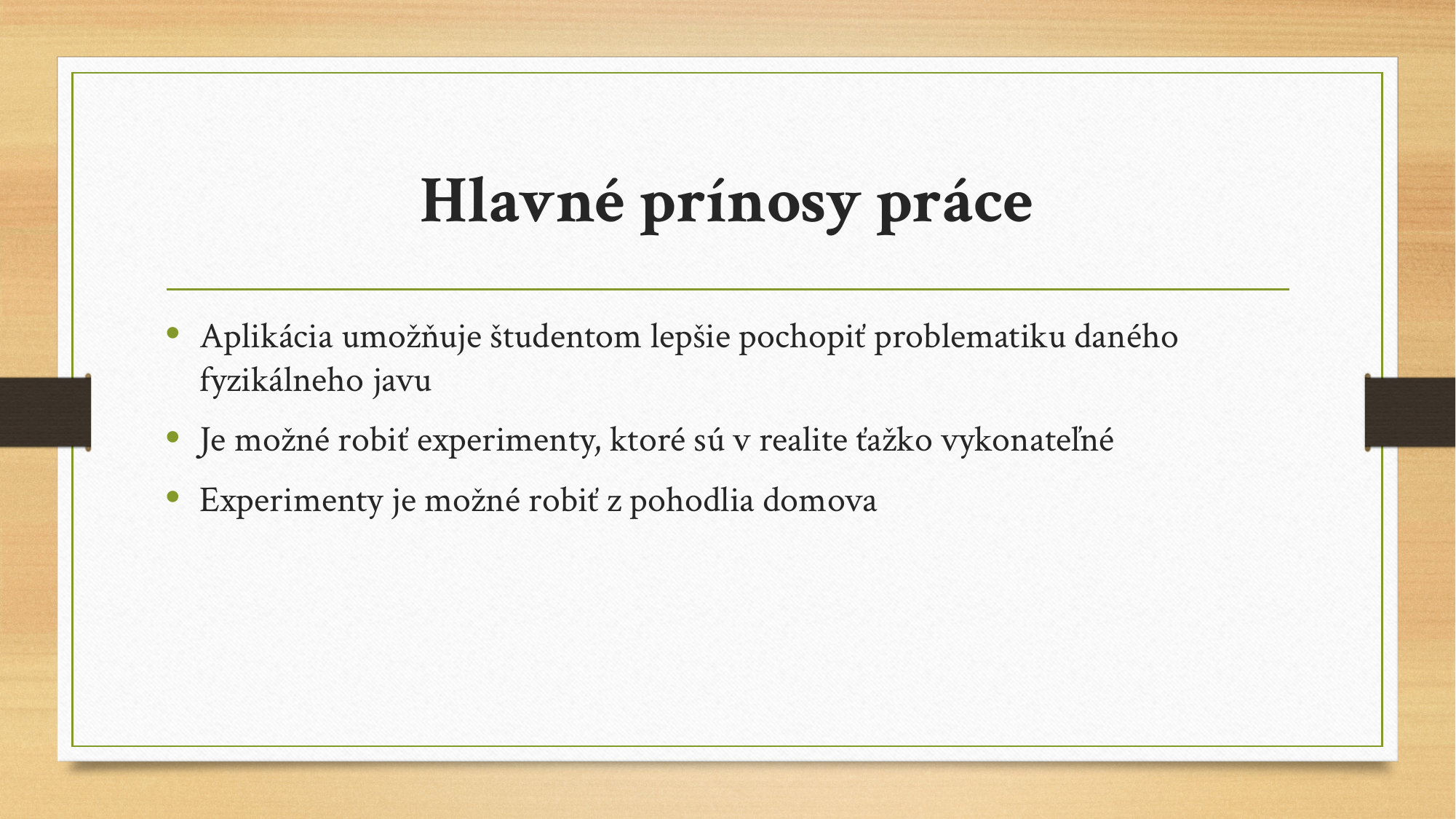

# Hlavné prínosy práce
Aplikácia umožňuje študentom lepšie pochopiť problematiku daného fyzikálneho javu
Je možné robiť experimenty, ktoré sú v realite ťažko vykonateľné
Experimenty je možné robiť z pohodlia domova